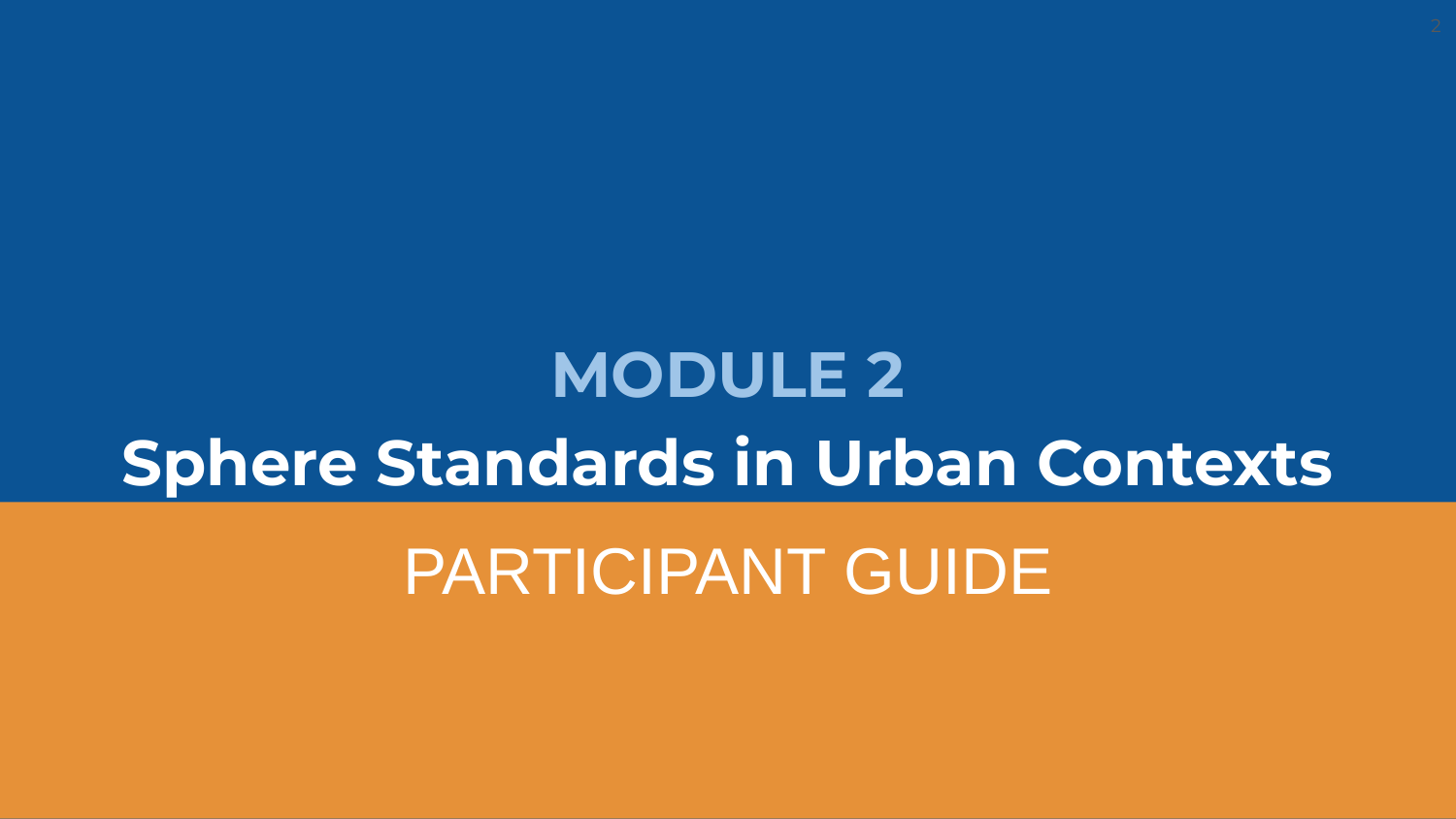

2
# MODULE 2 Sphere Standards in Urban Contexts
PARTICIPANT GUIDE